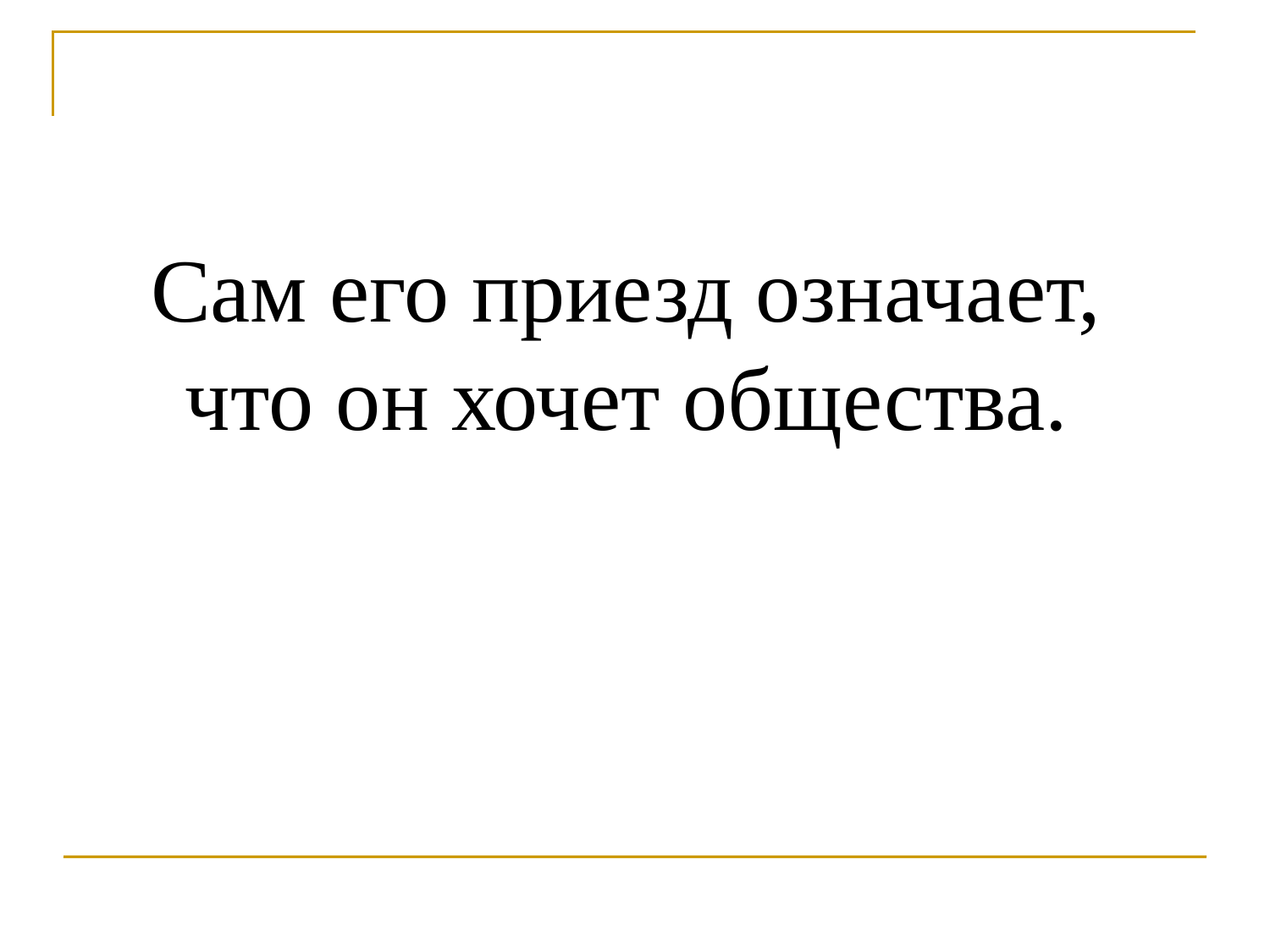

Сам его приезд означает, что он хочет общества.